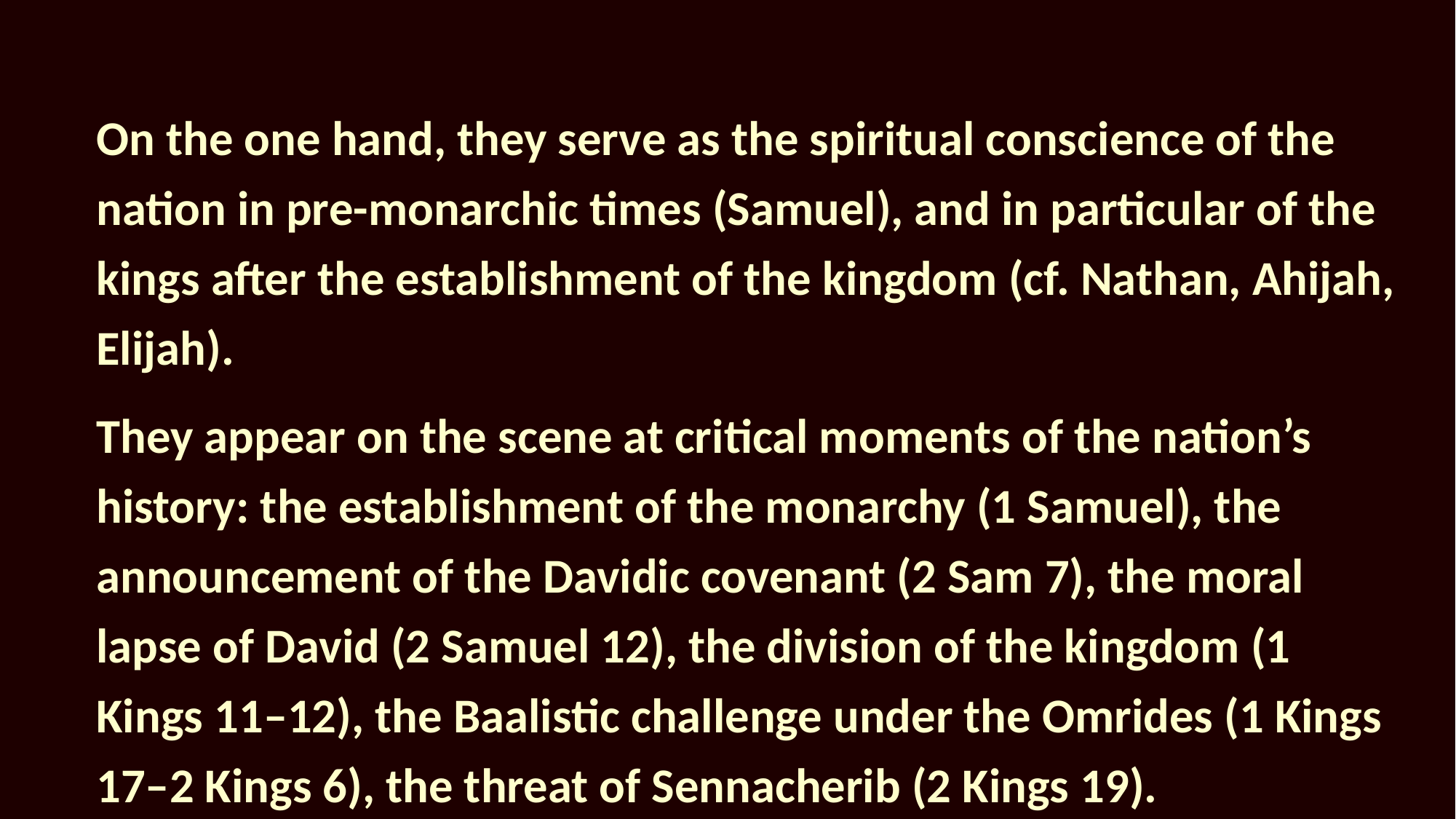

On the one hand, they serve as the spiritual conscience of the nation in pre-monarchic times (Samuel), and in particular of the kings after the establishment of the kingdom (cf. Nathan, Ahijah, Elijah).
They appear on the scene at critical moments of the nation’s history: the establishment of the monarchy (1 Samuel), the announcement of the Davidic covenant (2 Sam 7), the moral lapse of David (2 Samuel 12), the division of the kingdom (1 Kings 11–12), the Baalistic challenge under the Omrides (1 Kings 17–2 Kings 6), the threat of Sennacherib (2 Kings 19).